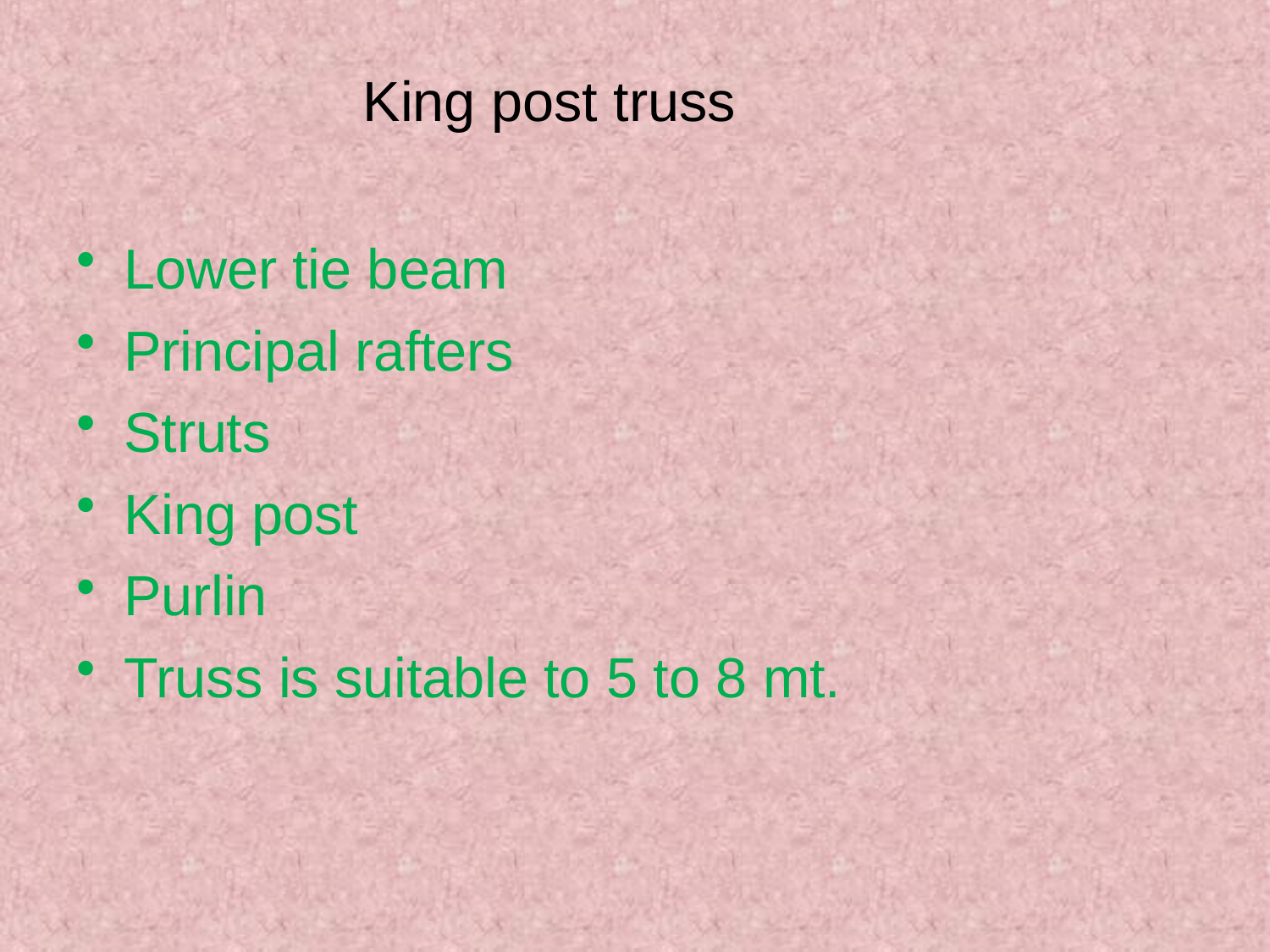

King post truss

Lower tie beam
Principal rafters
Struts
King post
Purlin
Truss is suitable to 5 to 8 mt.